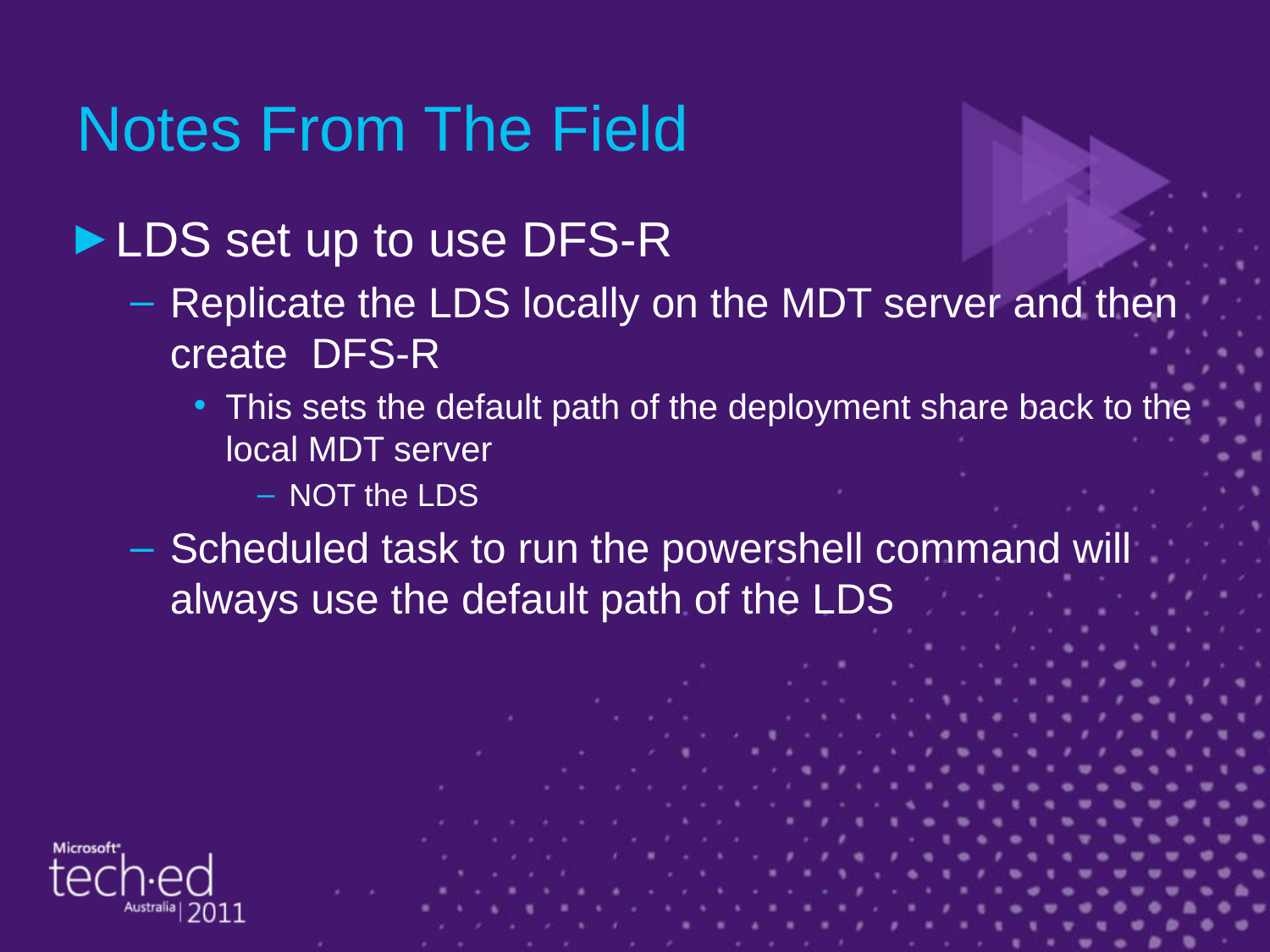

# Notes From The Field
LDS set up to use DFS-R
Replicate the LDS locally on the MDT server and then create  DFS-R
This sets the default path of the deployment share back to the local MDT server
NOT the LDS
Scheduled task to run the powershell command will always use the default path of the LDS